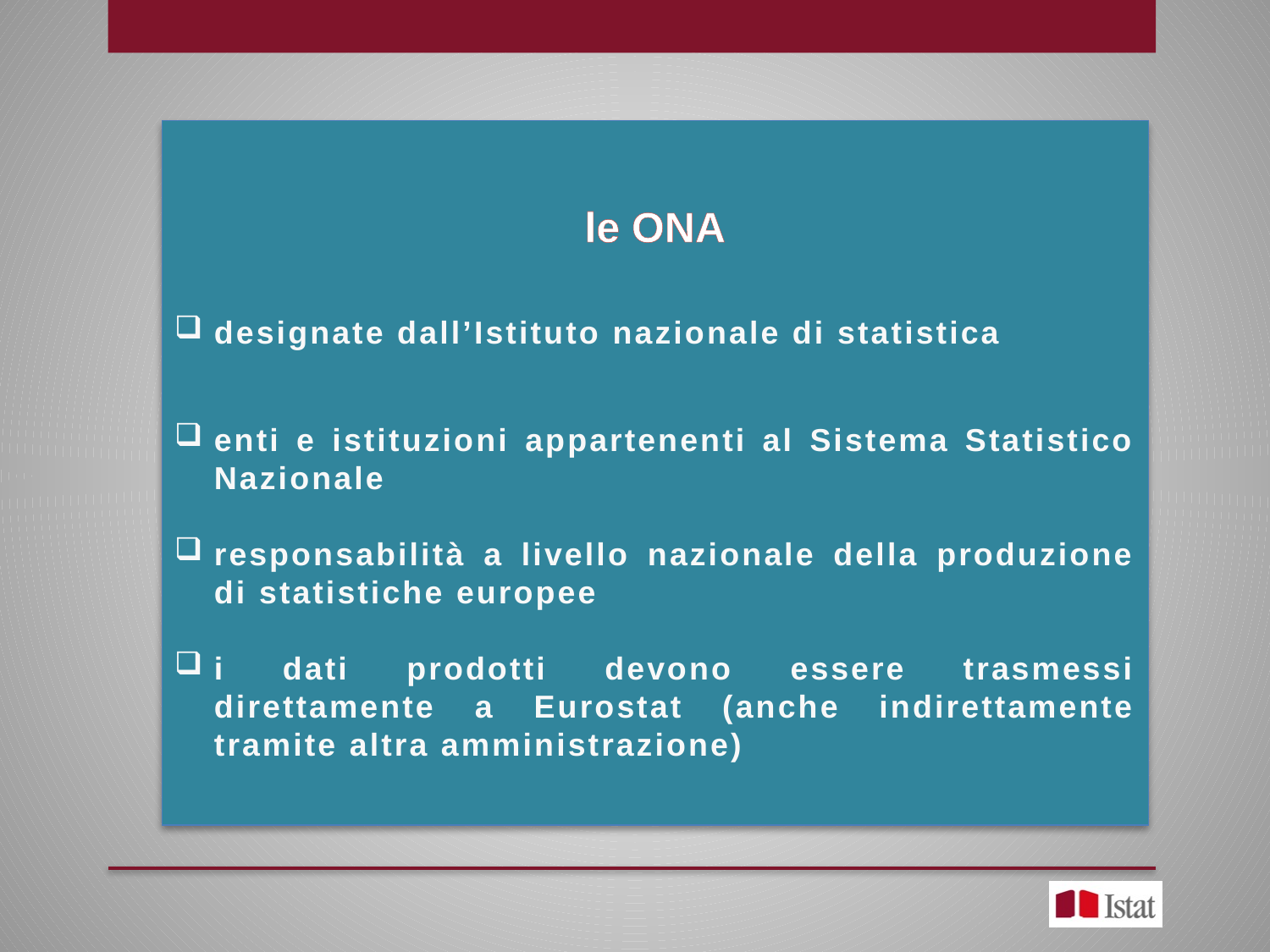

IMPORTANTE

distinzione tra produttore di statistiche europee e fornitore di dati

produttore: i dati prodotti non devono richiedere ulteriori elaborazioni (prodotto finale)

fornitore: detiene una fonte di dati e li fornisce ad altra amministrazione per il loro trattamento a fini statistici

Modulo ad hoc sulle altre Autorità nazionali per le statistiche europee

luglio 2017 l’Istat lancia il Modulo ad hoc per individuare i produttori di statistiche europee

aggiornare la lista delle ONA pubblicata da Eurostat

le ONA

designate dall’Istituto nazionale di statistica

enti e istituzioni appartenenti al Sistema Statistico Nazionale

responsabilità a livello nazionale della produzione di statistiche europee

i dati prodotti devono essere trasmessi direttamente a Eurostat (anche indirettamente tramite altra amministrazione)

Grazie per l’attenzione

parente@istat.it

Istat, DCPS - Servizio per gli affari internazionali
Elisabetta Parente

Roma, 28 febbraio 2019